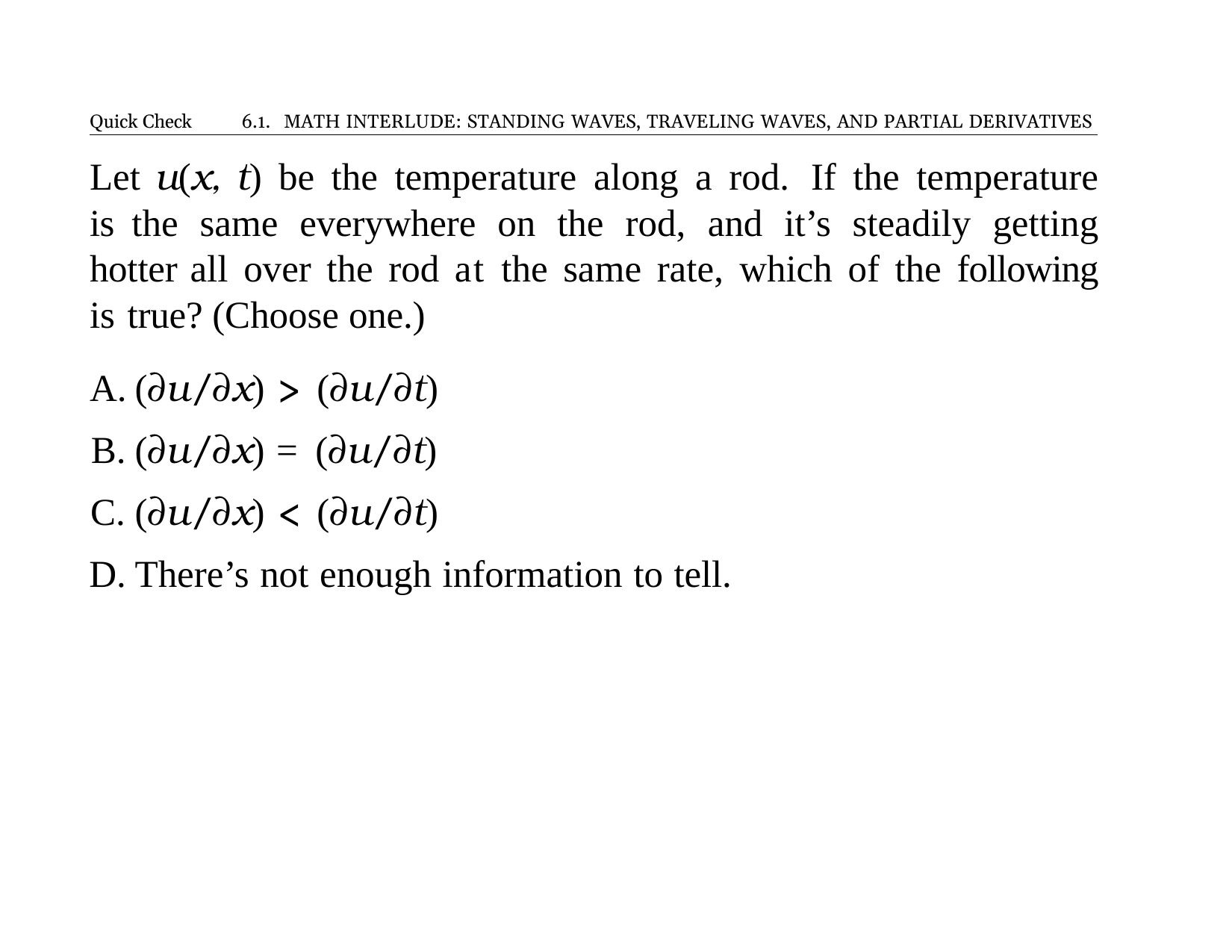

Quick Check	6.1.  MATH INTERLUDE: STANDING WAVES, TRAVELING WAVES, AND PARTIAL DERIVATIVES

# Let u(x, t) be the temperature along a rod. If the temperature is the same everywhere on the rod, and it’s steadily getting hotter all over the rod at the same rate, which of the following is true? (Choose one.)
(∂u/∂x) > (∂u/∂t)
(∂u/∂x) = (∂u/∂t)
(∂u/∂x) < (∂u/∂t)
There’s not enough information to tell.